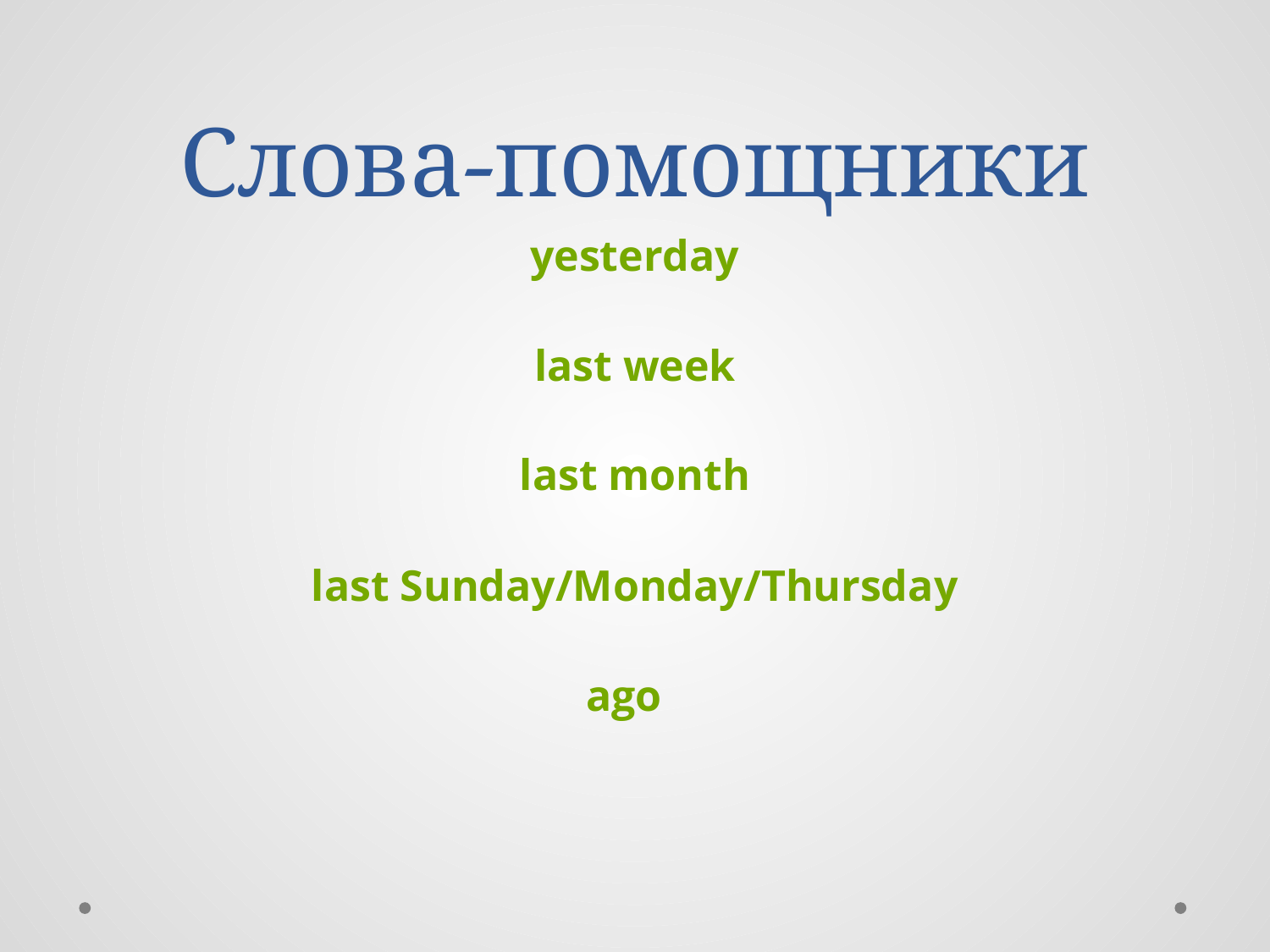

# Слова-помощники
yesterday
last week
last month
last Sunday/Monday/Thursday
ago